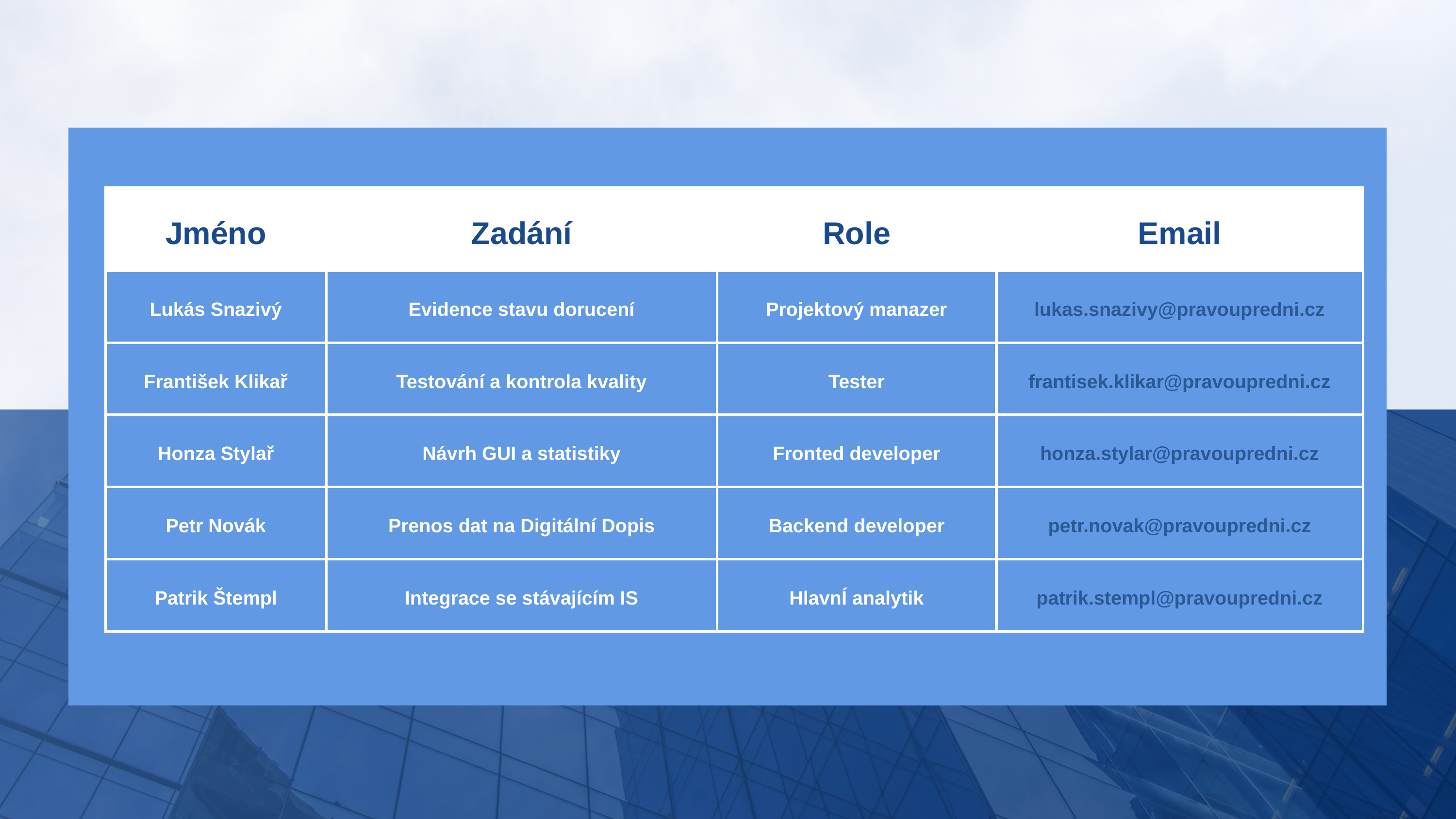

| Jméno | Zadání | Role | Email |
| --- | --- | --- | --- |
| Lukás Snazivý | Evidence stavu dorucení | Projektový manazer | lukas.snazivy@pravoupredni.cz |
| František Klikař | Testování a kontrola kvality | Tester | frantisek.klikar@pravoupredni.cz |
| Honza Stylař | Návrh GUI a statistiky | Fronted developer | honza.stylar@pravoupredni.cz |
| Petr Novák | Prenos dat na Digitální Dopis | Backend developer | petr.novak@pravoupredni.cz |
| Patrik Štempl | Integrace se stávajícím IS | HlavnÍ analytik | patrik.stempl@pravoupredni.cz |